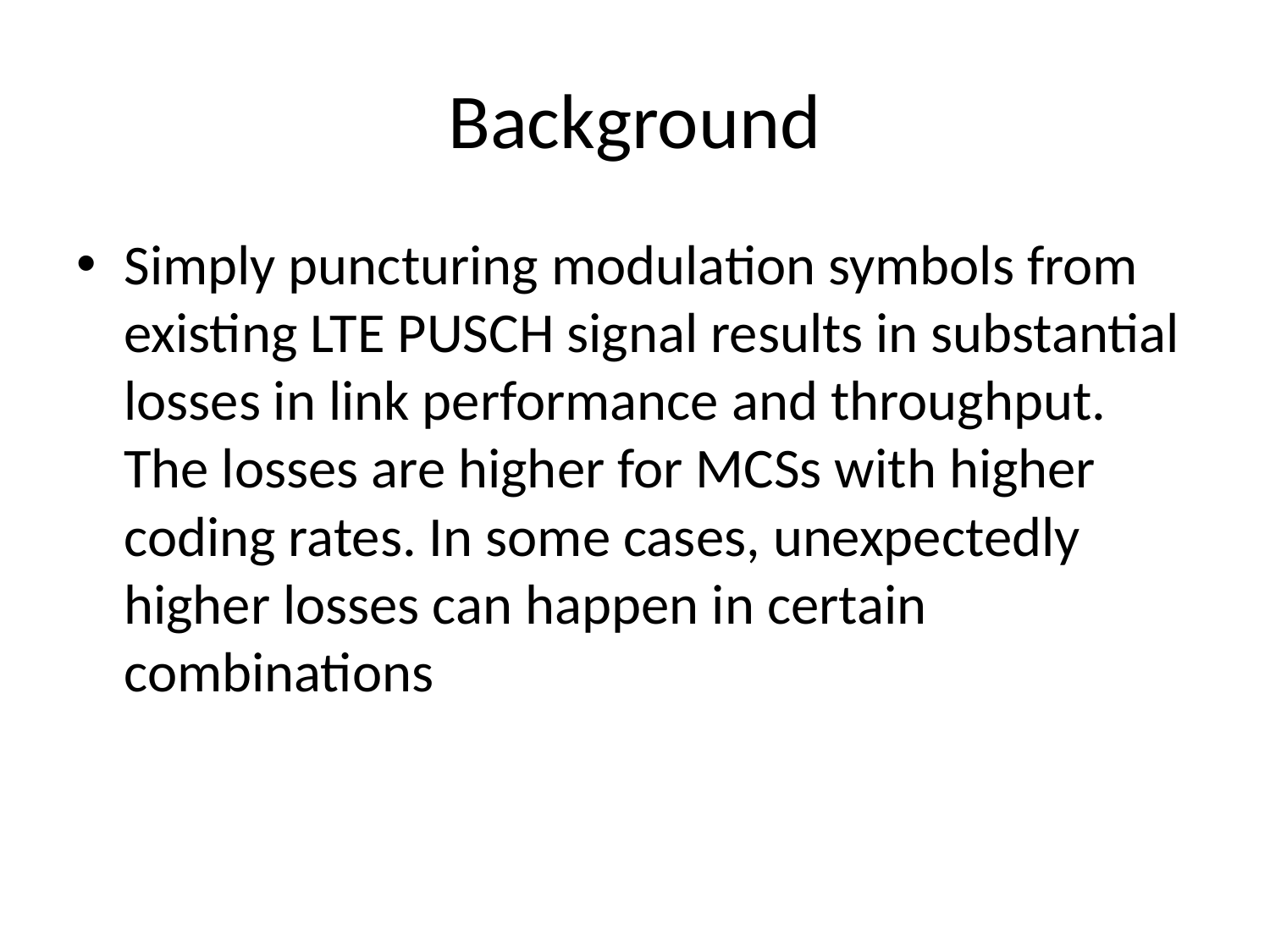

# Background
Simply puncturing modulation symbols from existing LTE PUSCH signal results in substantial losses in link performance and throughput. The losses are higher for MCSs with higher coding rates. In some cases, unexpectedly higher losses can happen in certain combinations